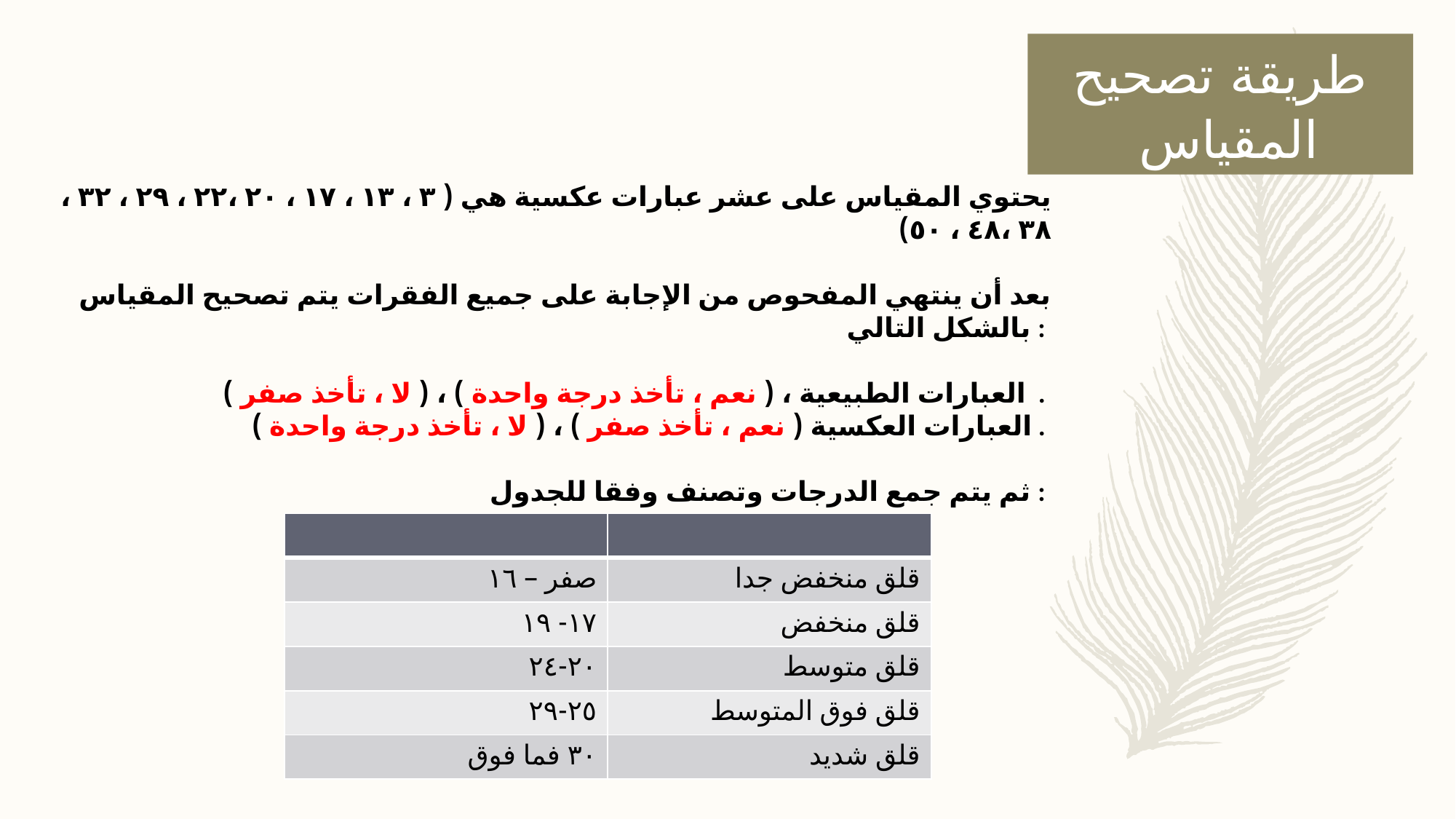

# طريقة تصحيح المقياس
يحتوي المقياس على عشر عبارات عكسية هي ( ٣ ، ١٣ ، ١٧ ، ٢٠ ،٢٢ ، ٢٩ ، ٣٢ ، ٣٨ ،٤٨ ، ٥٠)

بعد أن ينتهي المفحوص من الإجابة على جميع الفقرات يتم تصحيح المقياس بالشكل التالي :

العبارات الطبيعية ، ( نعم ، تأخذ درجة واحدة ) ، ( لا ، تأخذ صفر ) .
العبارات العكسية ( نعم ، تأخذ صفر ) ، ( لا ، تأخذ درجة واحدة ) .

ثم يتم جمع الدرجات وتصنف وفقا للجدول :

|  |  |
| --- | --- |
| صفر – ١٦ | قلق منخفض جدا |
| ١٧- ١٩ | قلق منخفض |
| ٢٠-٢٤ | قلق متوسط |
| ٢٥-٢٩ | قلق فوق المتوسط |
| ٣٠ فما فوق | قلق شديد |